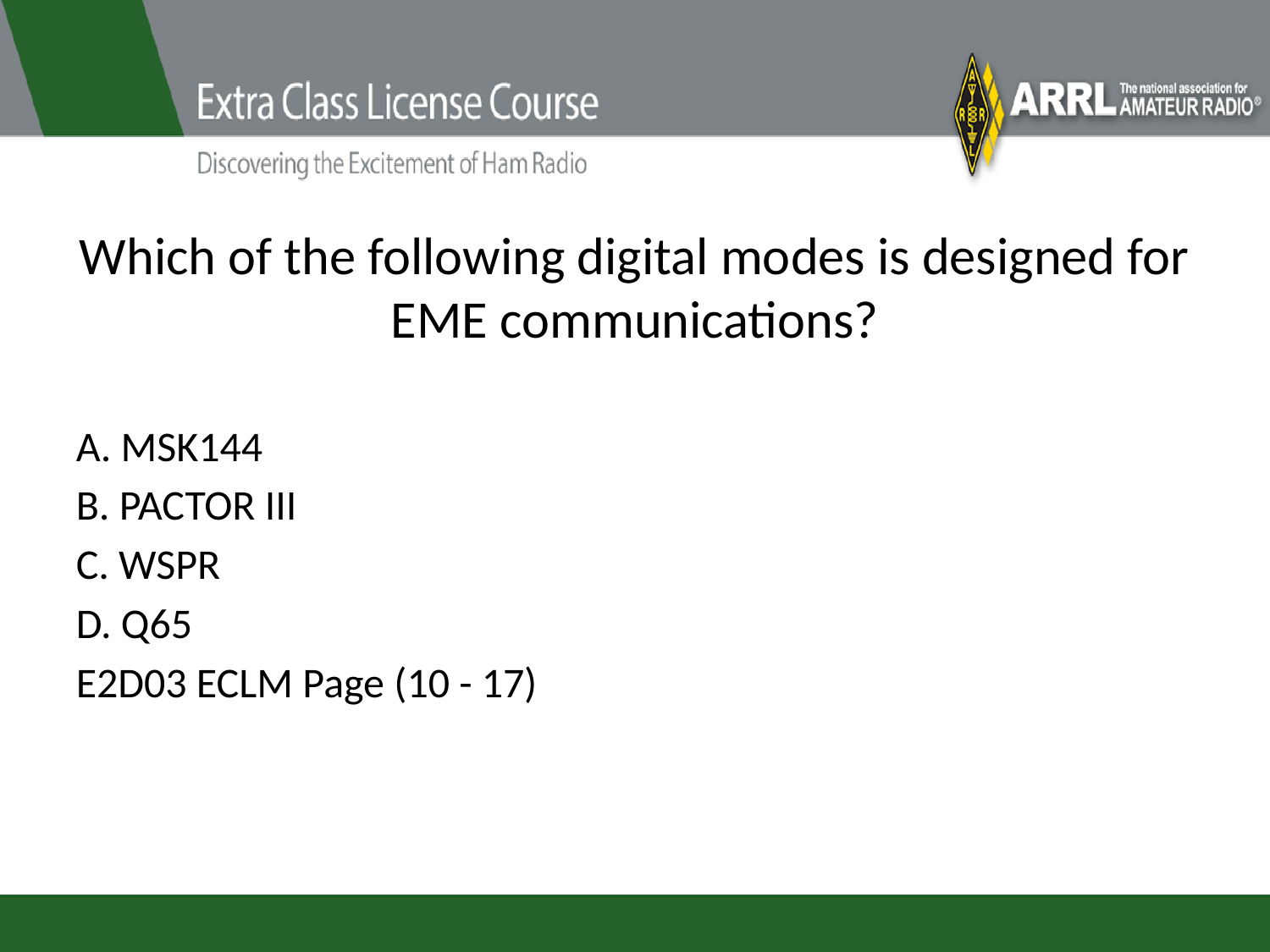

# Which of the following digital modes is designed for EME communications?
A. MSK144
B. PACTOR III
C. WSPR
D. Q65
E2D03 ECLM Page (10 - 17)